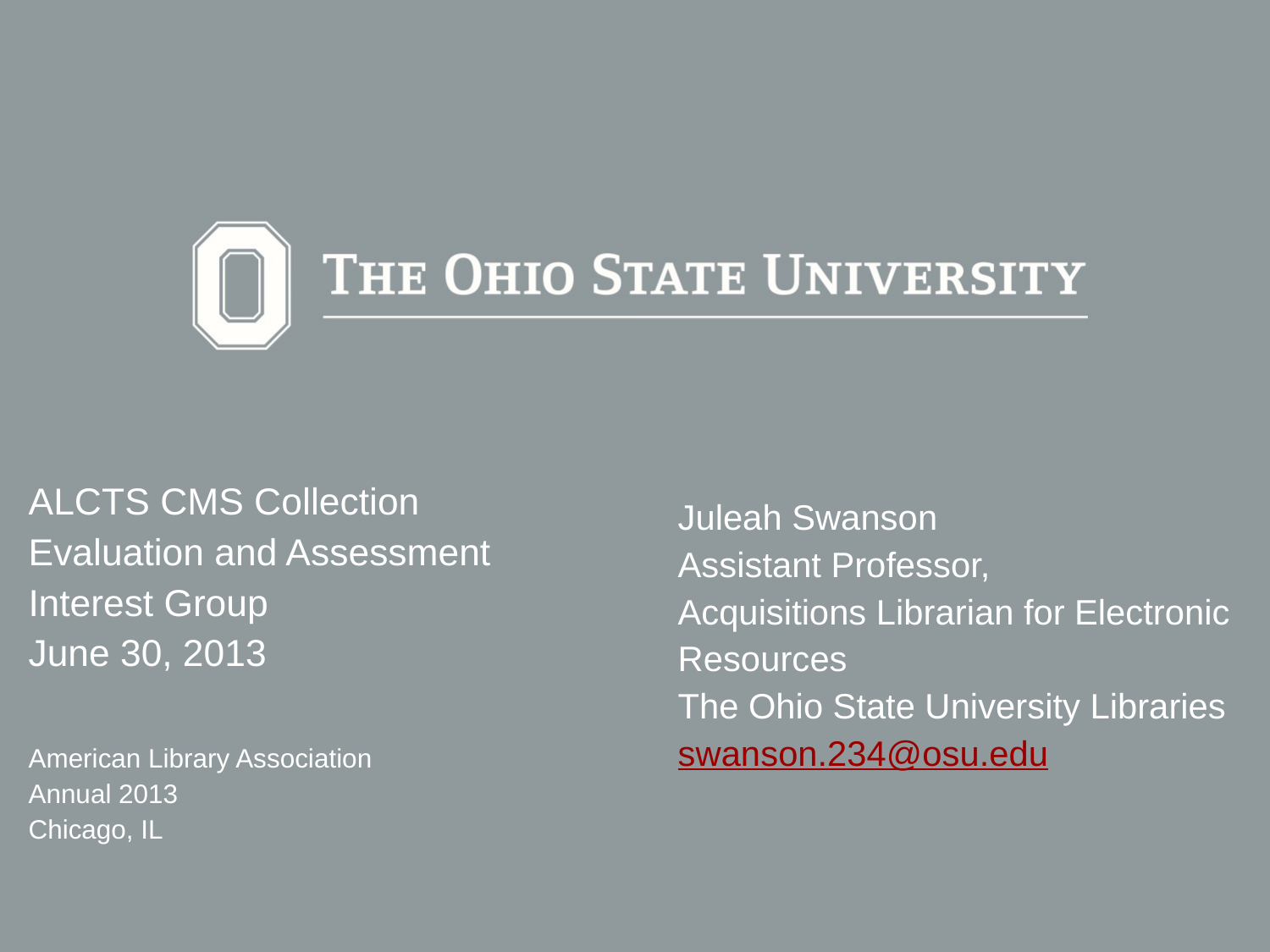

Juleah Swanson
Assistant Professor,
Acquisitions Librarian for Electronic Resources
The Ohio State University Libraries
swanson.234@osu.edu
ALCTS CMS Collection Evaluation and Assessment Interest Group
June 30, 2013

American Library Association
Annual 2013
Chicago, IL